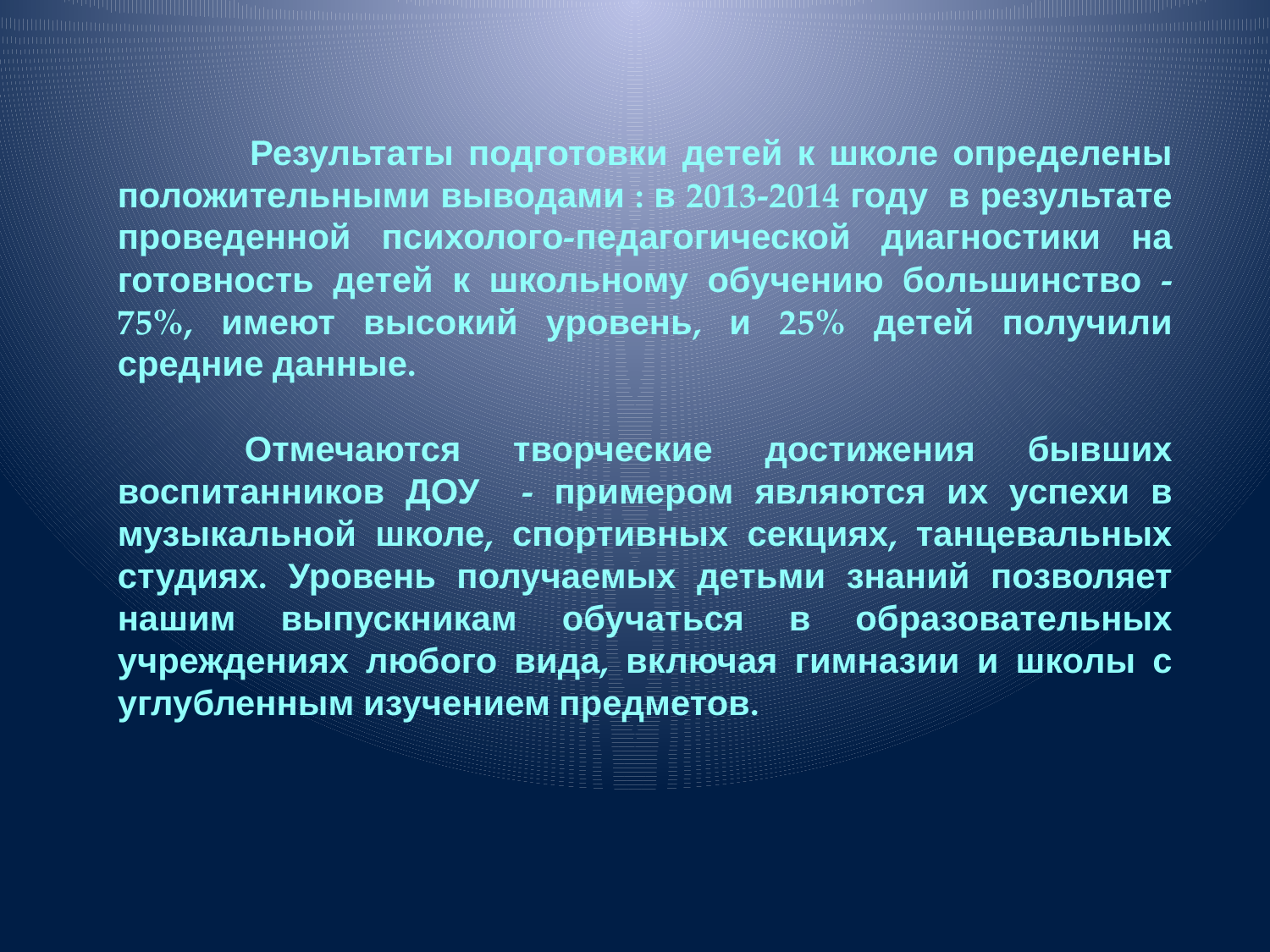

#
 	Результаты подготовки детей к школе определены положительными выводами : в 2013-2014 году  в результате проведенной психолого-педагогической диагностики на готовность детей к школьному обучению большинство -75%, имеют высокий уровень, и 25% детей получили средние данные.

	Отмечаются творческие достижения бывших воспитанников ДОУ  - примером являются их успехи в музыкальной школе, спортивных секциях, танцевальных студиях. Уровень получаемых детьми знаний позволяет нашим выпускникам обучаться в образовательных учреждениях любого вида, включая гимназии и школы с углубленным изучением предметов.